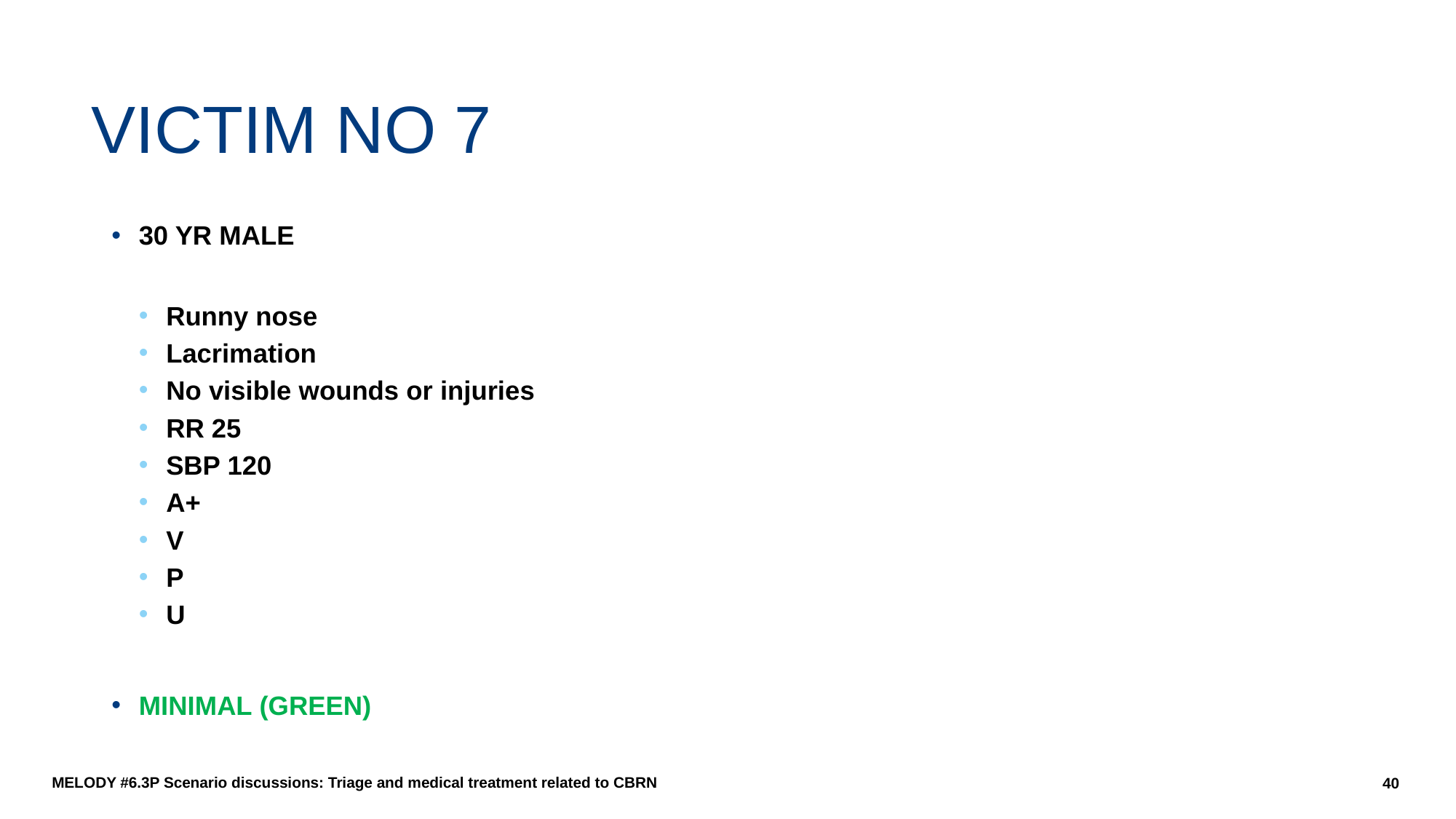

# VICTIM NO 7
30 YR MALE

Runny nose
Lacrimation
No visible wounds or injuries
RR 25
SBP 120
A+
V
P
U

MINIMAL (GREEN)

MELODY #6.3P Scenario discussions: Triage and medical treatment related to CBRN
40